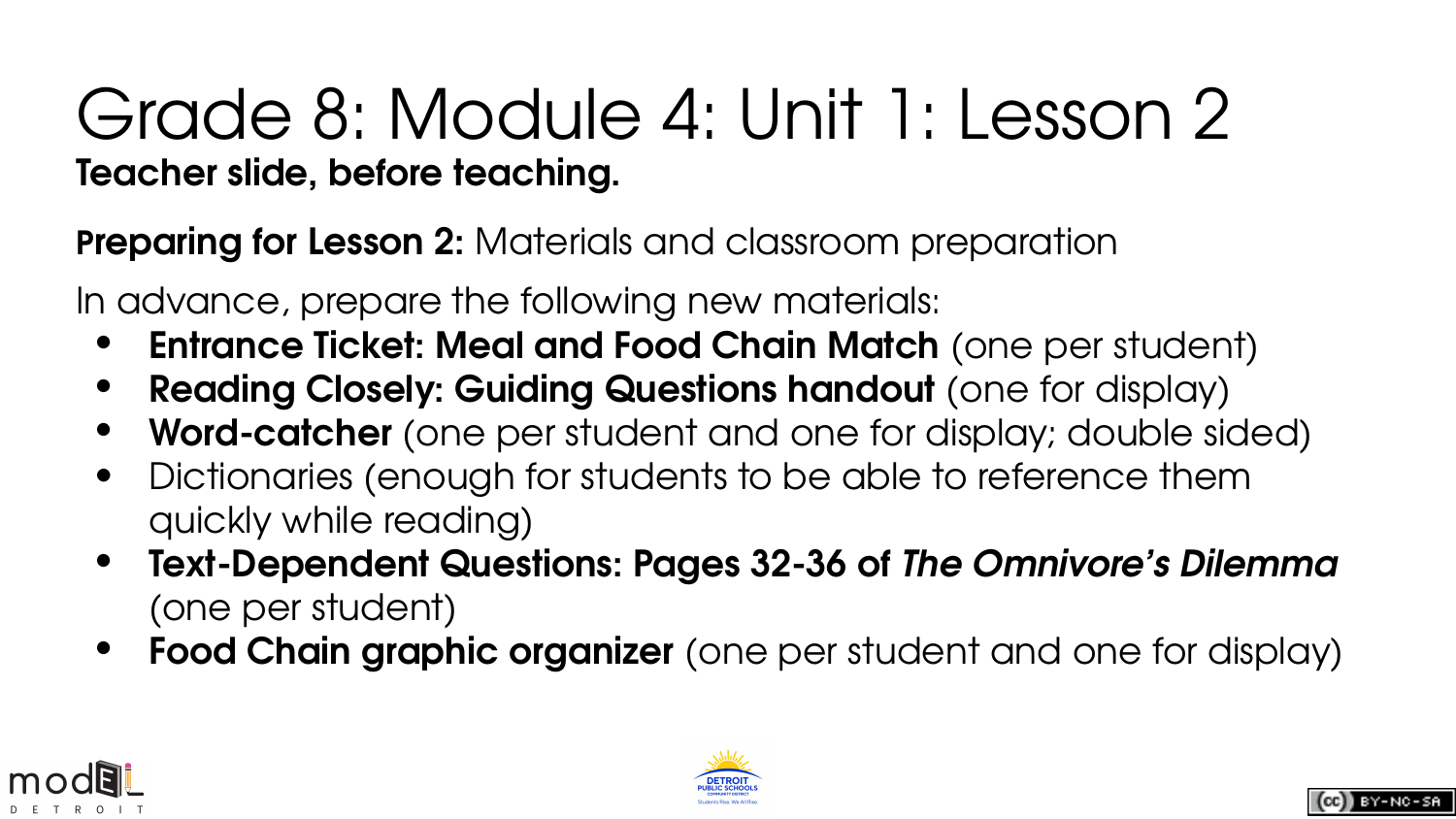

# Grade 8: Module 4: Unit 1: Lesson 2
Teacher slide, before teaching.

Preparing for Lesson 2: Materials and classroom preparation
In advance, prepare the following new materials:
Entrance Ticket: Meal and Food Chain Match (one per student)
Reading Closely: Guiding Questions handout (one for display)
Word-catcher (one per student and one for display; double sided)
Dictionaries (enough for students to be able to reference them quickly while reading)
Text-Dependent Questions: Pages 32-36 of The Omnivore’s Dilemma (one per student)
Food Chain graphic organizer (one per student and one for display)